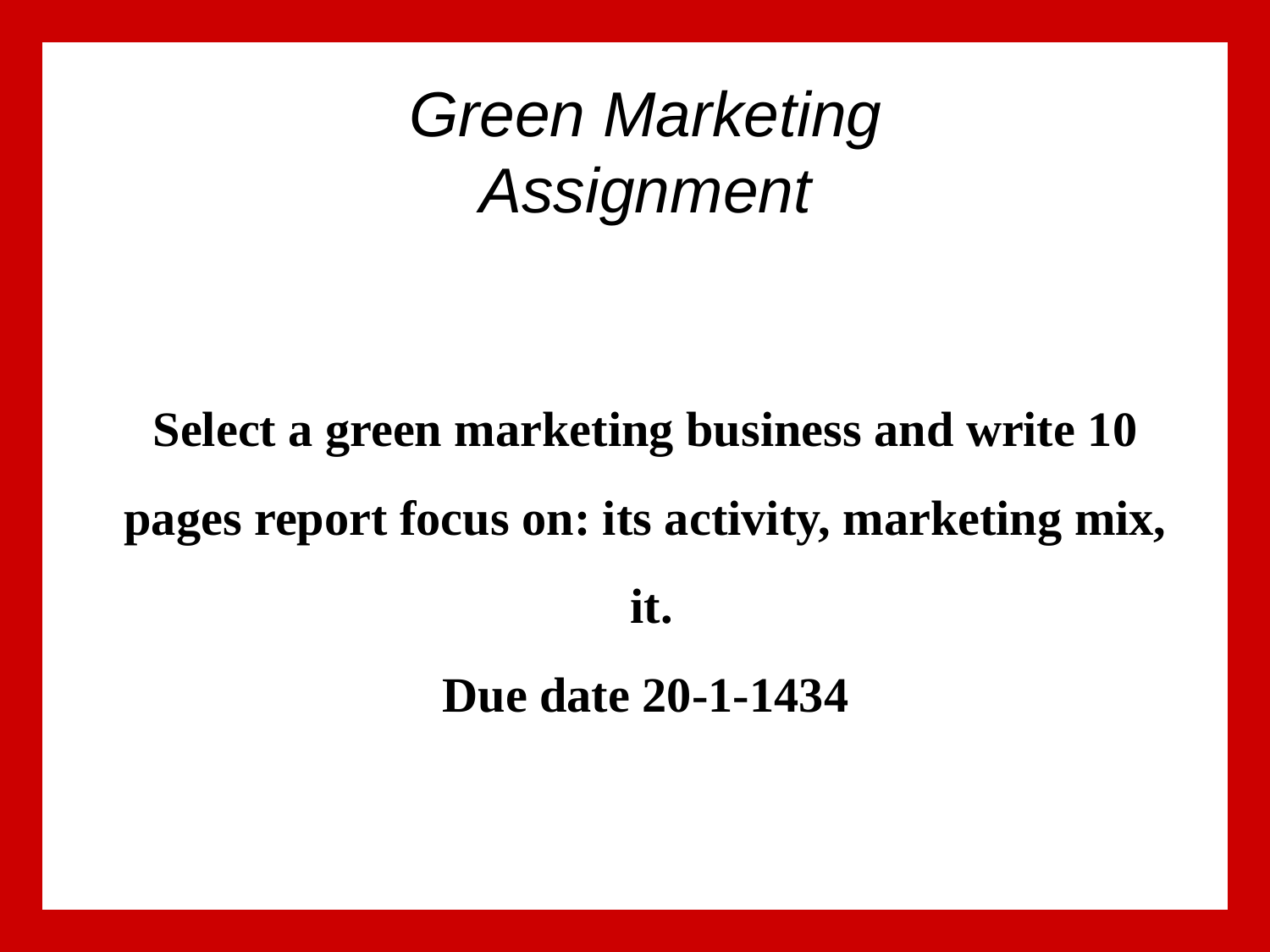

Green Marketing
Assignment
# Select a green marketing business and write 10 pages report focus on: its activity, marketing mix,  it. Due date 20-1-1434